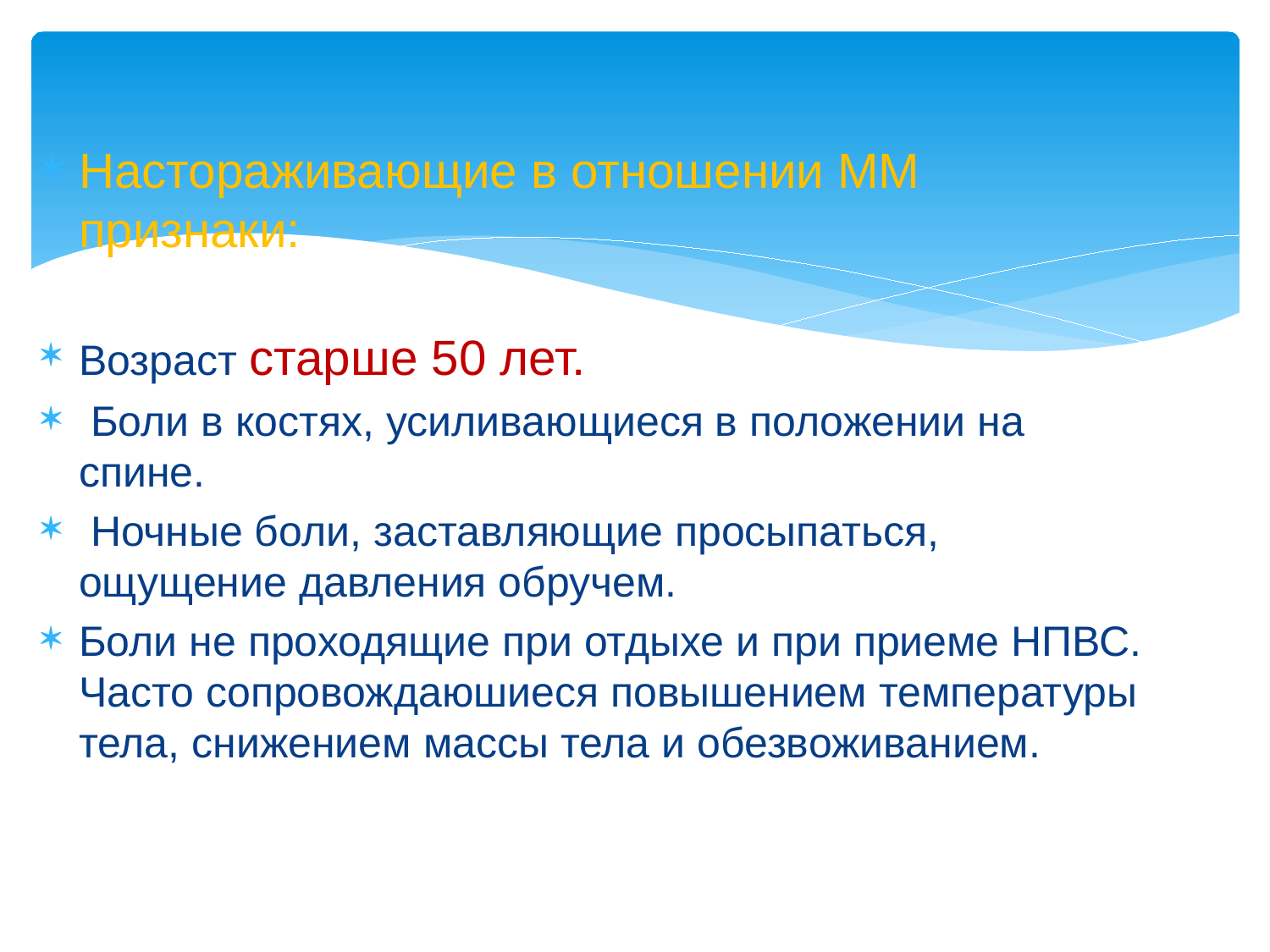

Настораживающие в отношении ММ признаки:

Возраст старше 50 лет.
 Боли в костях, усиливающиеся в положении на спине.
 Ночные боли, заставляющие просыпаться, ощущение давления обручем.
Боли не проходящие при отдыхе и при приеме НПВС. Часто сопровождаюшиеся повышением температуры тела, снижением массы тела и обезвоживанием.